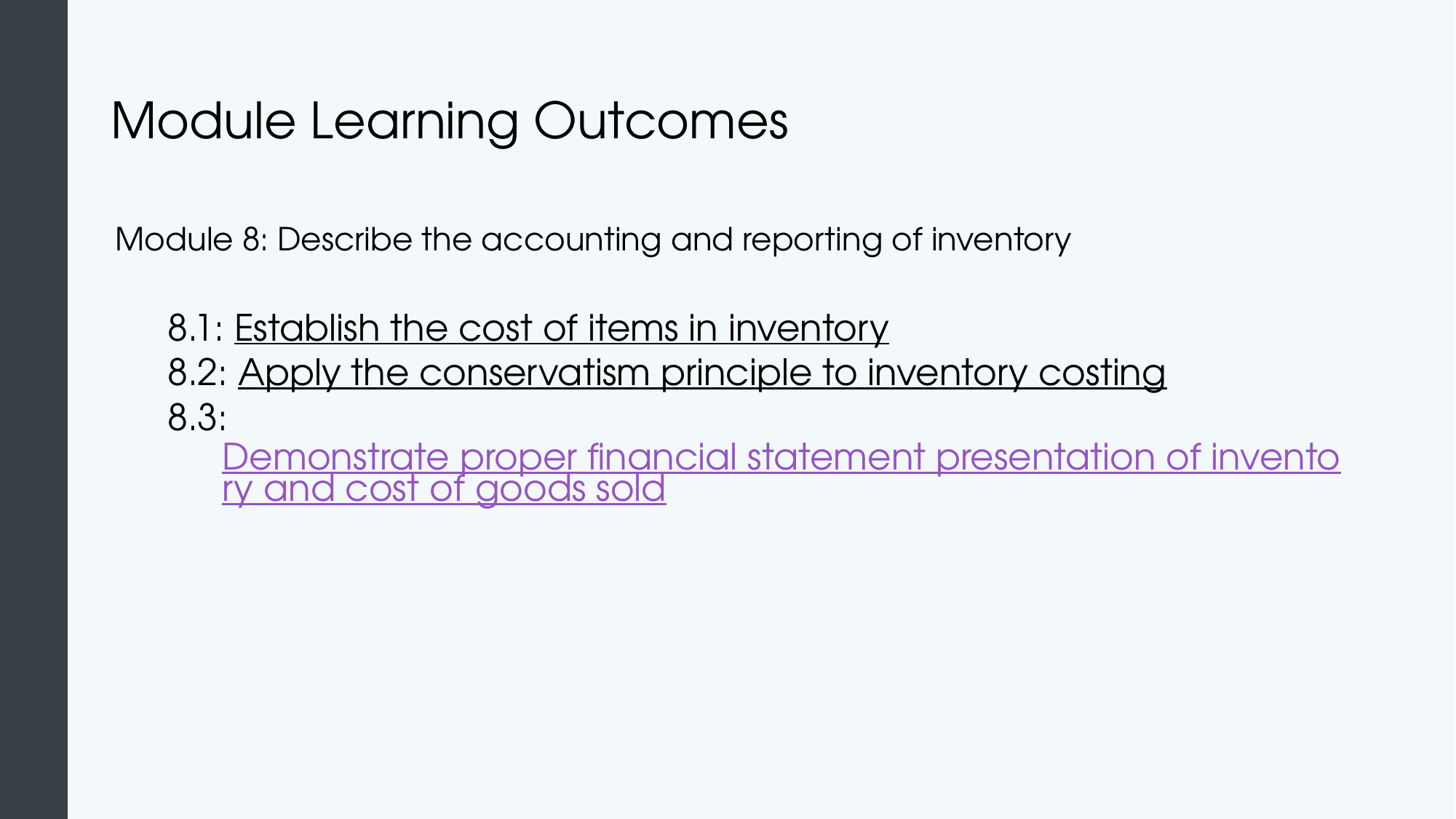

# Module Learning Outcomes
Module 8: Describe the accounting and reporting of inventory

8.1: Establish the cost of items in inventory
8.2: Apply the conservatism principle to inventory costing
8.3: Demonstrate proper financial statement presentation of inventory and cost of goods sold